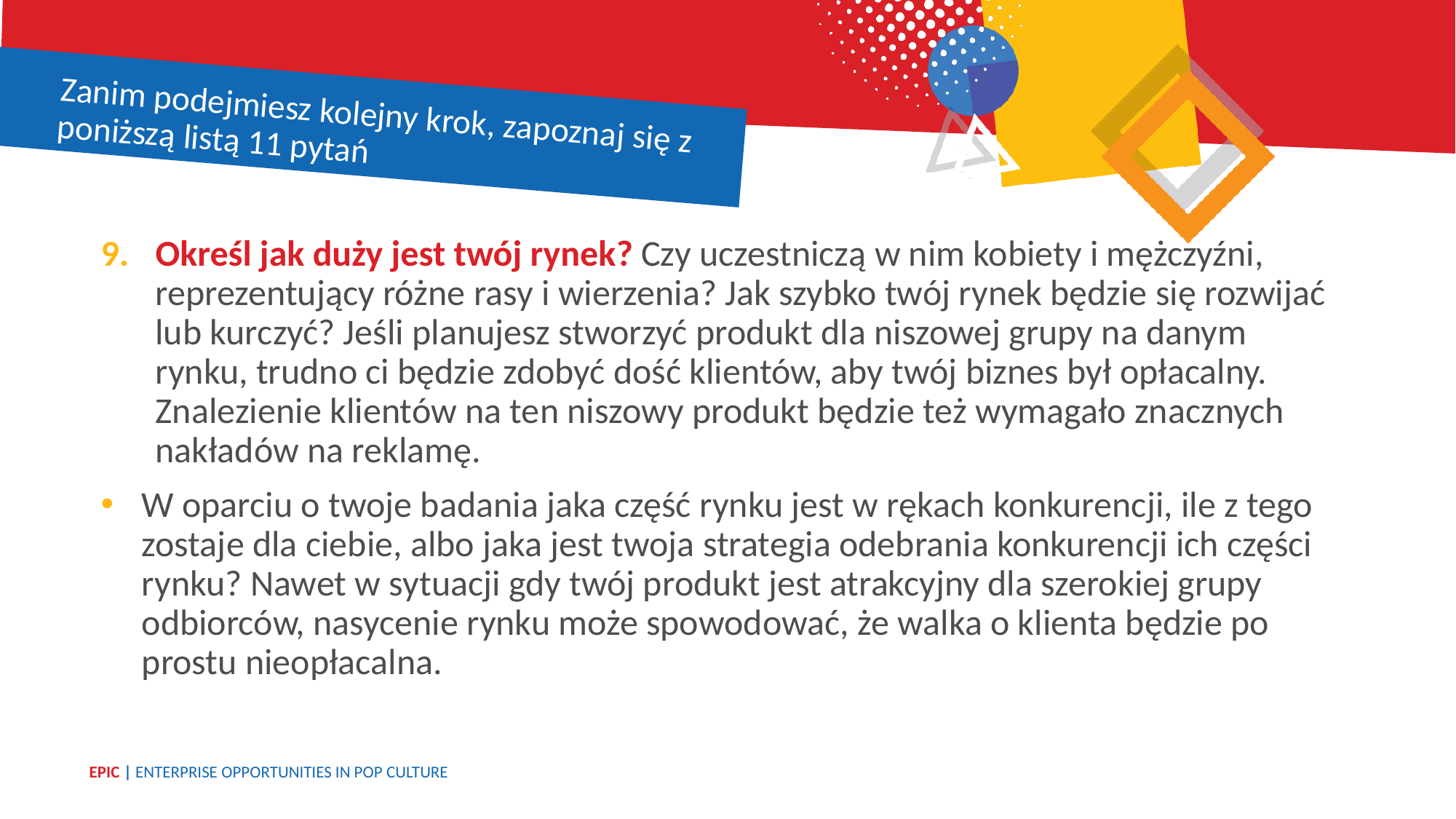

Zanim podejmiesz kolejny krok, zapoznaj się z poniższą listą 11 pytań
Określ jak duży jest twój rynek? Czy uczestniczą w nim kobiety i mężczyźni, reprezentujący różne rasy i wierzenia? Jak szybko twój rynek będzie się rozwijać lub kurczyć? Jeśli planujesz stworzyć produkt dla niszowej grupy na danym rynku, trudno ci będzie zdobyć dość klientów, aby twój biznes był opłacalny. Znalezienie klientów na ten niszowy produkt będzie też wymagało znacznych nakładów na reklamę.
W oparciu o twoje badania jaka część rynku jest w rękach konkurencji, ile z tego zostaje dla ciebie, albo jaka jest twoja strategia odebrania konkurencji ich części rynku? Nawet w sytuacji gdy twój produkt jest atrakcyjny dla szerokiej grupy odbiorców, nasycenie rynku może spowodować, że walka o klienta będzie po prostu nieopłacalna.